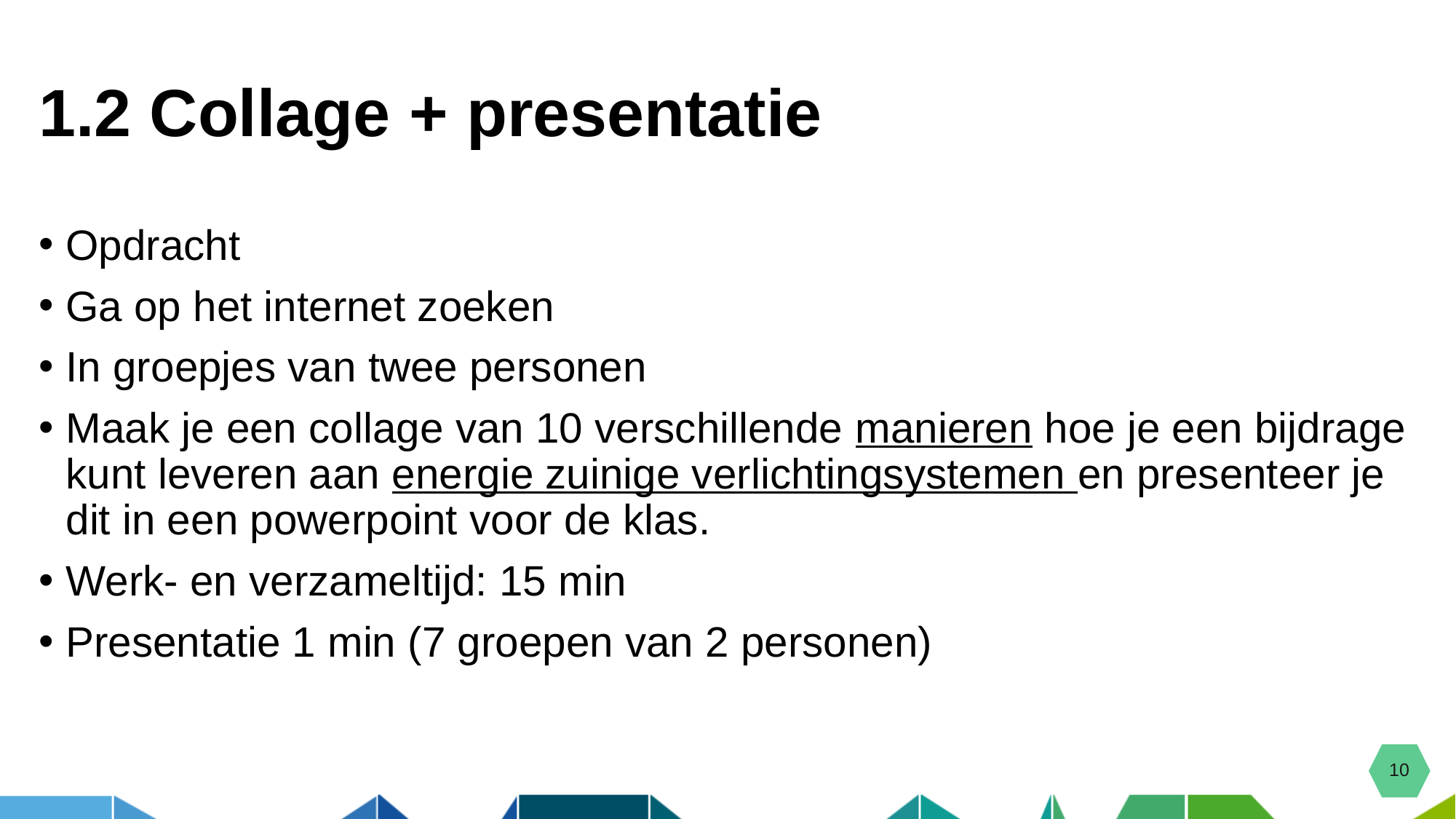

# 1.2 Collage + presentatie
Opdracht
Ga op het internet zoeken
In groepjes van twee personen
Maak je een collage van 10 verschillende manieren hoe je een bijdrage kunt leveren aan energie zuinige verlichtingsystemen en presenteer je dit in een powerpoint voor de klas.
Werk- en verzameltijd: 15 min
Presentatie 1 min (7 groepen van 2 personen)
10